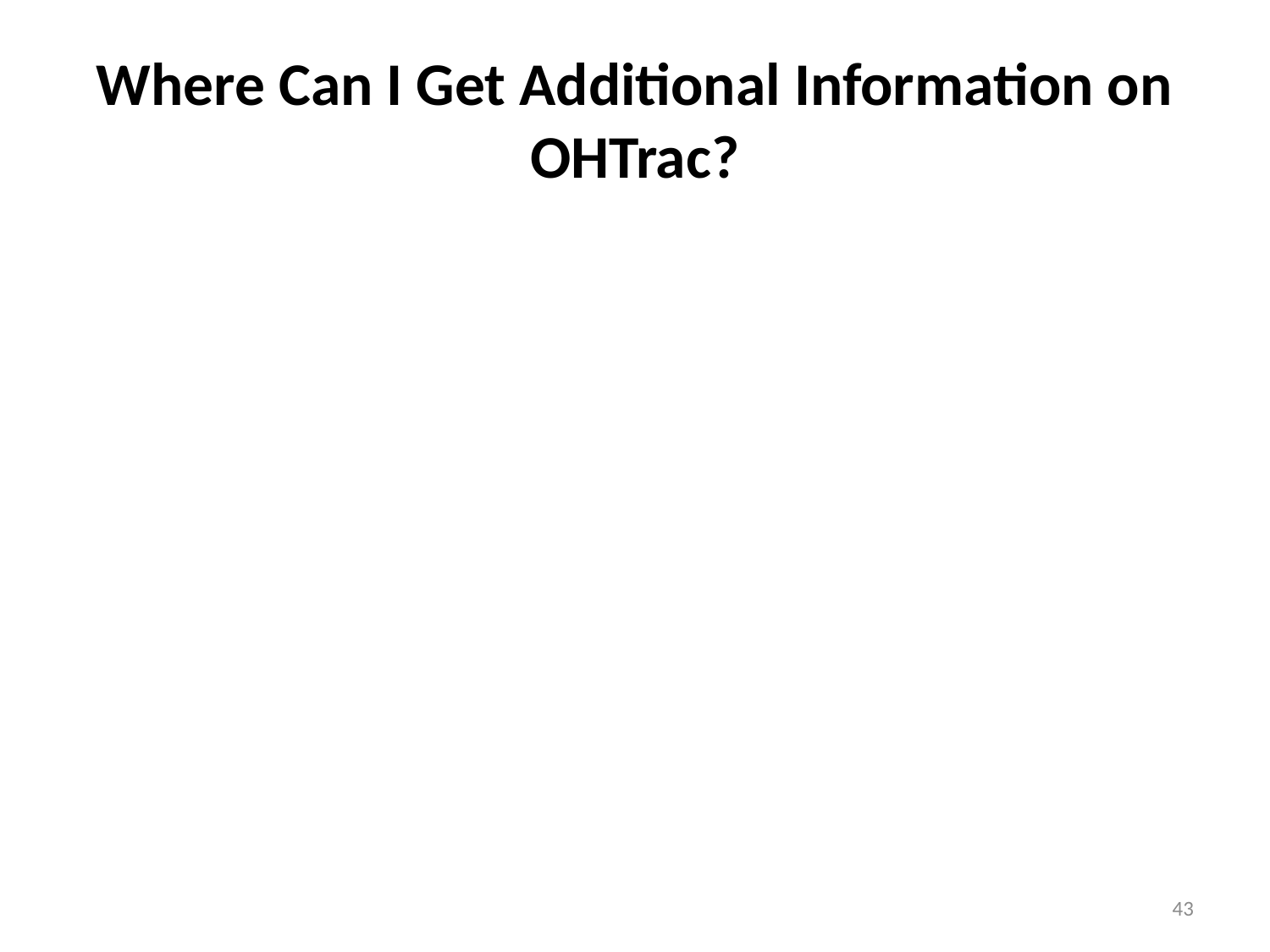

# Where Can I Get Additional Information on OHTrac?

43